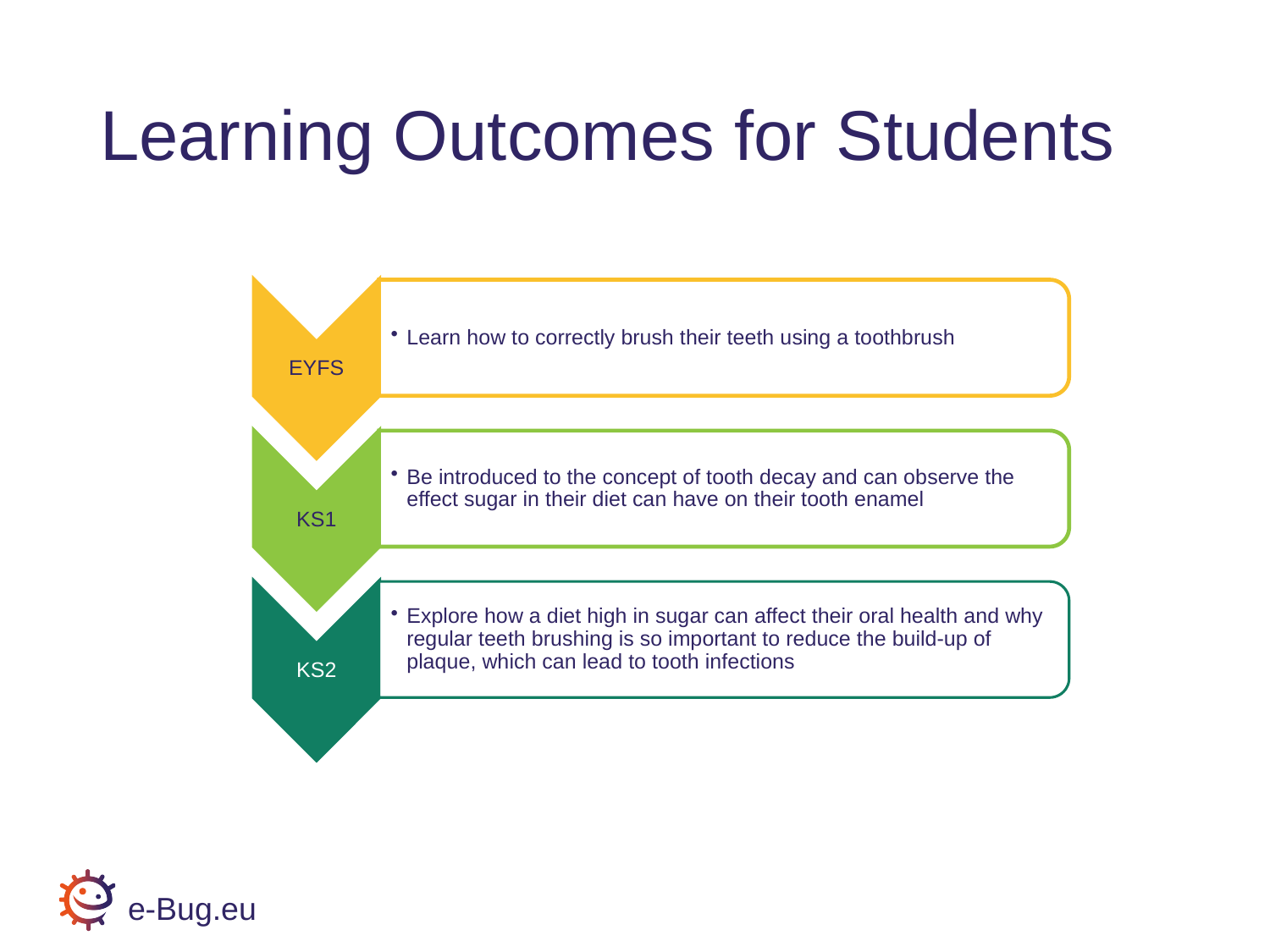

# Learning Outcomes for Students
EYFS
Learn how to correctly brush their teeth using a toothbrush
KS1
Be introduced to the concept of tooth decay and can observe the effect sugar in their diet can have on their tooth enamel
KS2
Explore how a diet high in sugar can affect their oral health and why regular teeth brushing is so important to reduce the build-up of plaque, which can lead to tooth infections
e-Bug.eu